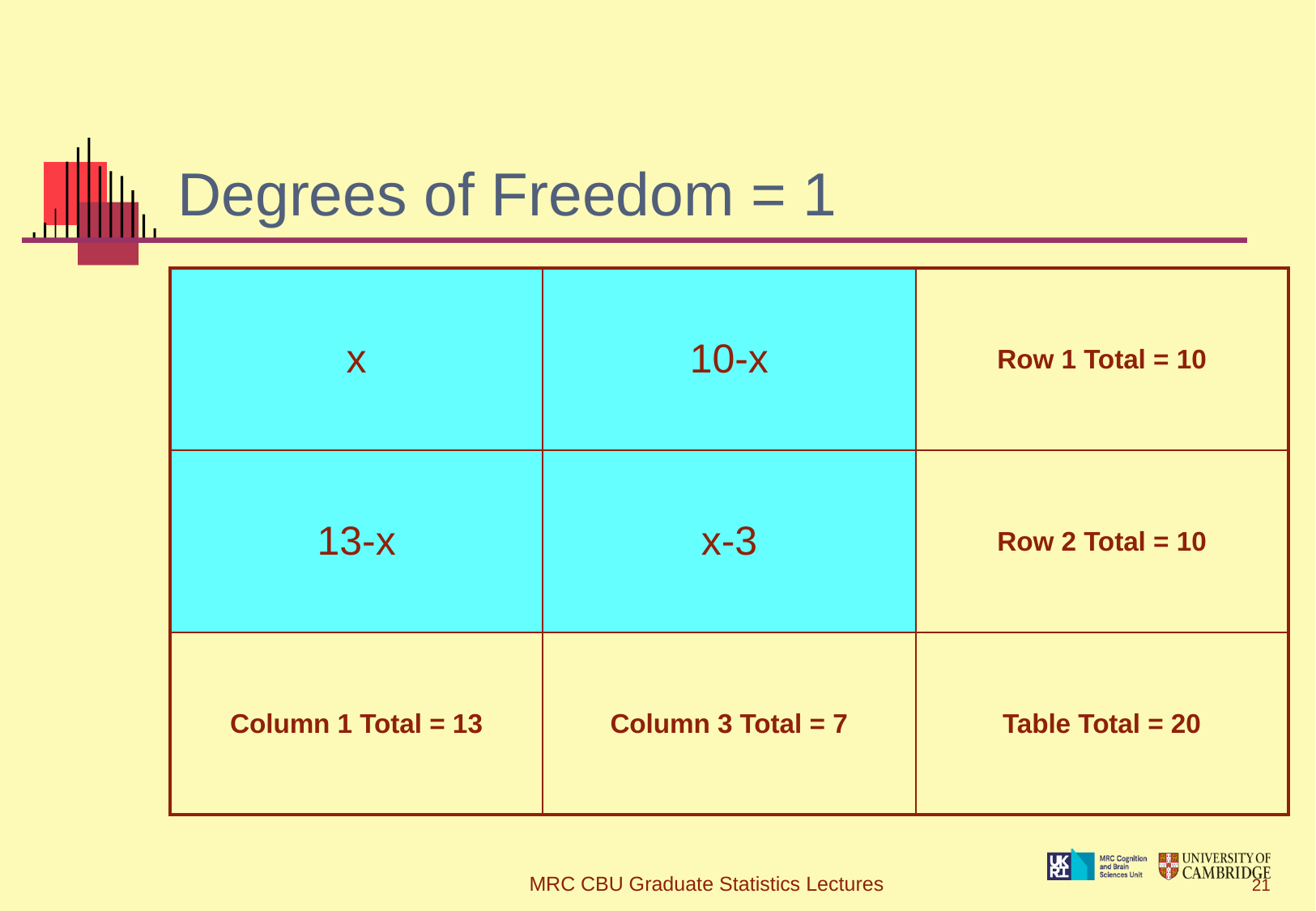

# Degrees of Freedom = 1
| x | 10-x | Row 1 Total = 10 |
| --- | --- | --- |
| 13-x | x-3 | Row 2 Total = 10 |
| Column 1 Total = 13 | Column 3 Total = 7 | Table Total = 20 |

MRC CBU Graduate Statistics Lectures
21